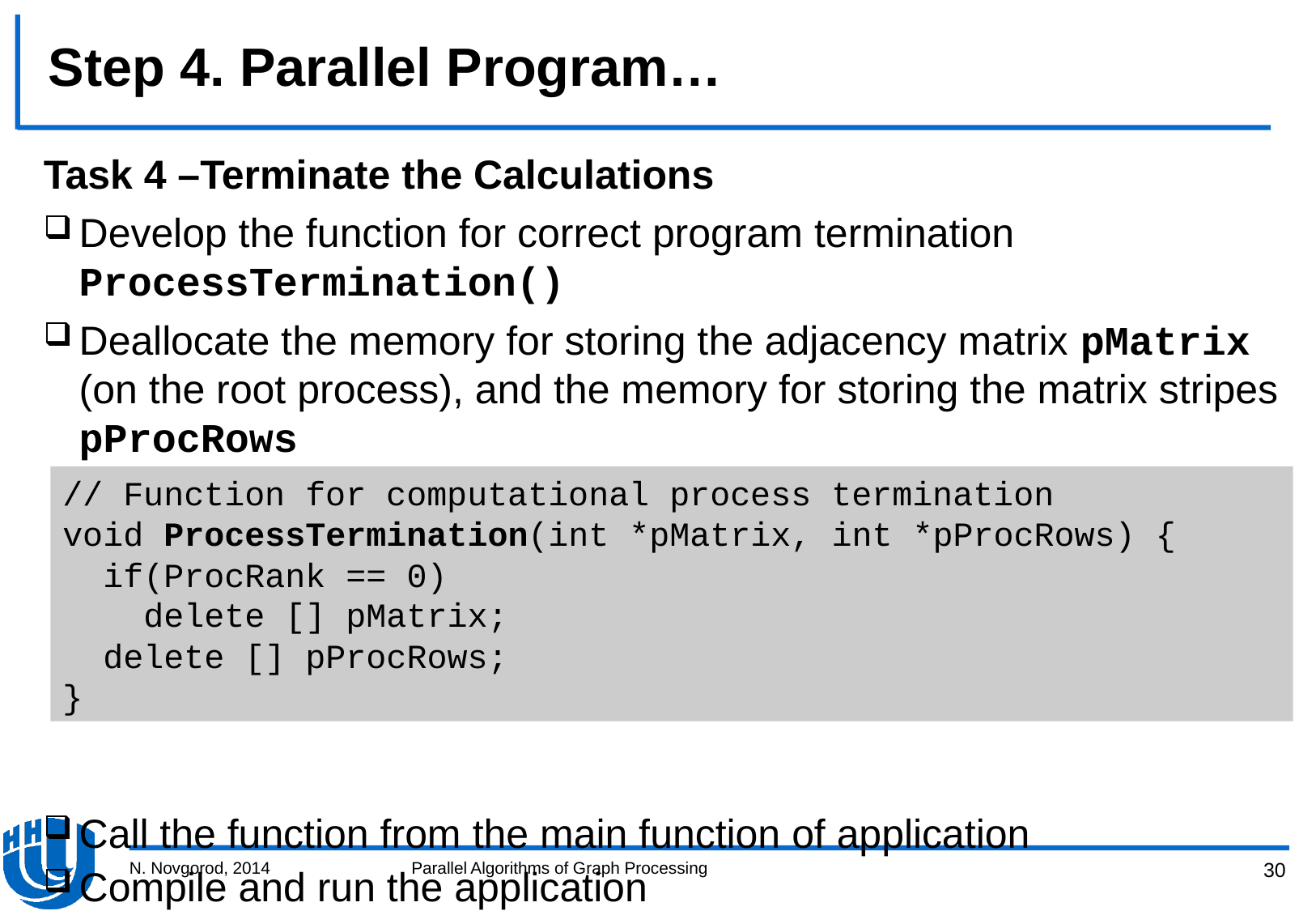

# Step 4. Parallel Program…
Task 4 –Terminate the Calculations
Develop the function for correct program termination ProcessTermination()
Deallocate the memory for storing the adjacency matrix pMatrix (on the root process), and the memory for storing the matrix stripes pProcRows

Call the function from the main function of application
Compile and run the application
// Function for computational process termination
void ProcessTermination(int *pMatrix, int *pProcRows) {
  if(ProcRank == 0)
    delete [] pMatrix;
  delete [] pProcRows;
}
N. Novgorod, 2014
Parallel Algorithms of Graph Processing
30